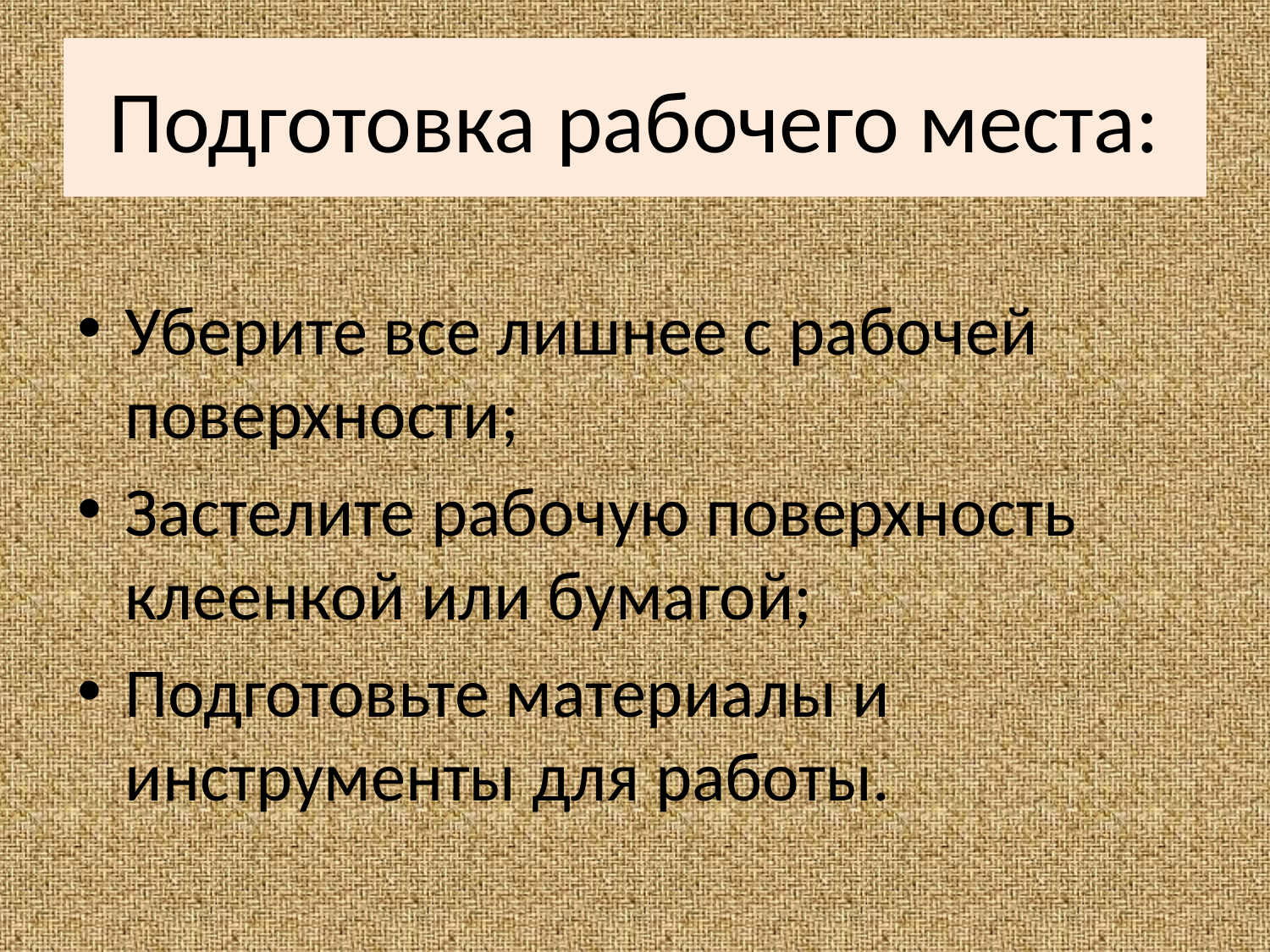

# Подготовка рабочего места:

Уберите все лишнее с рабочей поверхности;
Застелите рабочую поверхность клеенкой или бумагой;
Подготовьте материалы и инструменты для работы.